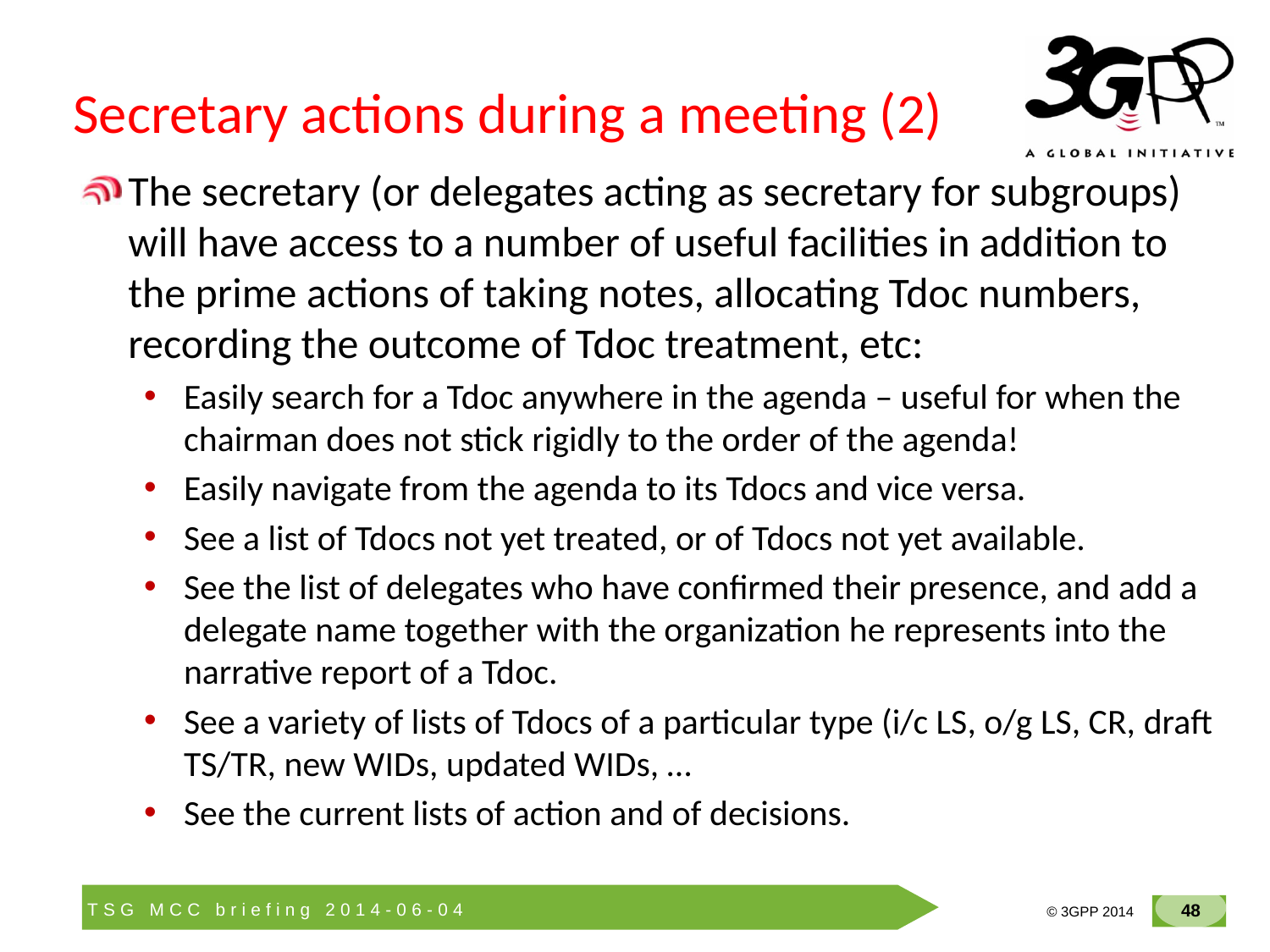

# Secretary actions during a meeting (2)
The secretary (or delegates acting as secretary for subgroups) will have access to a number of useful facilities in addition to the prime actions of taking notes, allocating Tdoc numbers, recording the outcome of Tdoc treatment, etc:
Easily search for a Tdoc anywhere in the agenda – useful for when the chairman does not stick rigidly to the order of the agenda!
Easily navigate from the agenda to its Tdocs and vice versa.
See a list of Tdocs not yet treated, or of Tdocs not yet available.
See the list of delegates who have confirmed their presence, and add a delegate name together with the organization he represents into the narrative report of a Tdoc.
See a variety of lists of Tdocs of a particular type (i/c LS, o/g LS, CR, draft TS/TR, new WIDs, updated WIDs, …
See the current lists of action and of decisions.